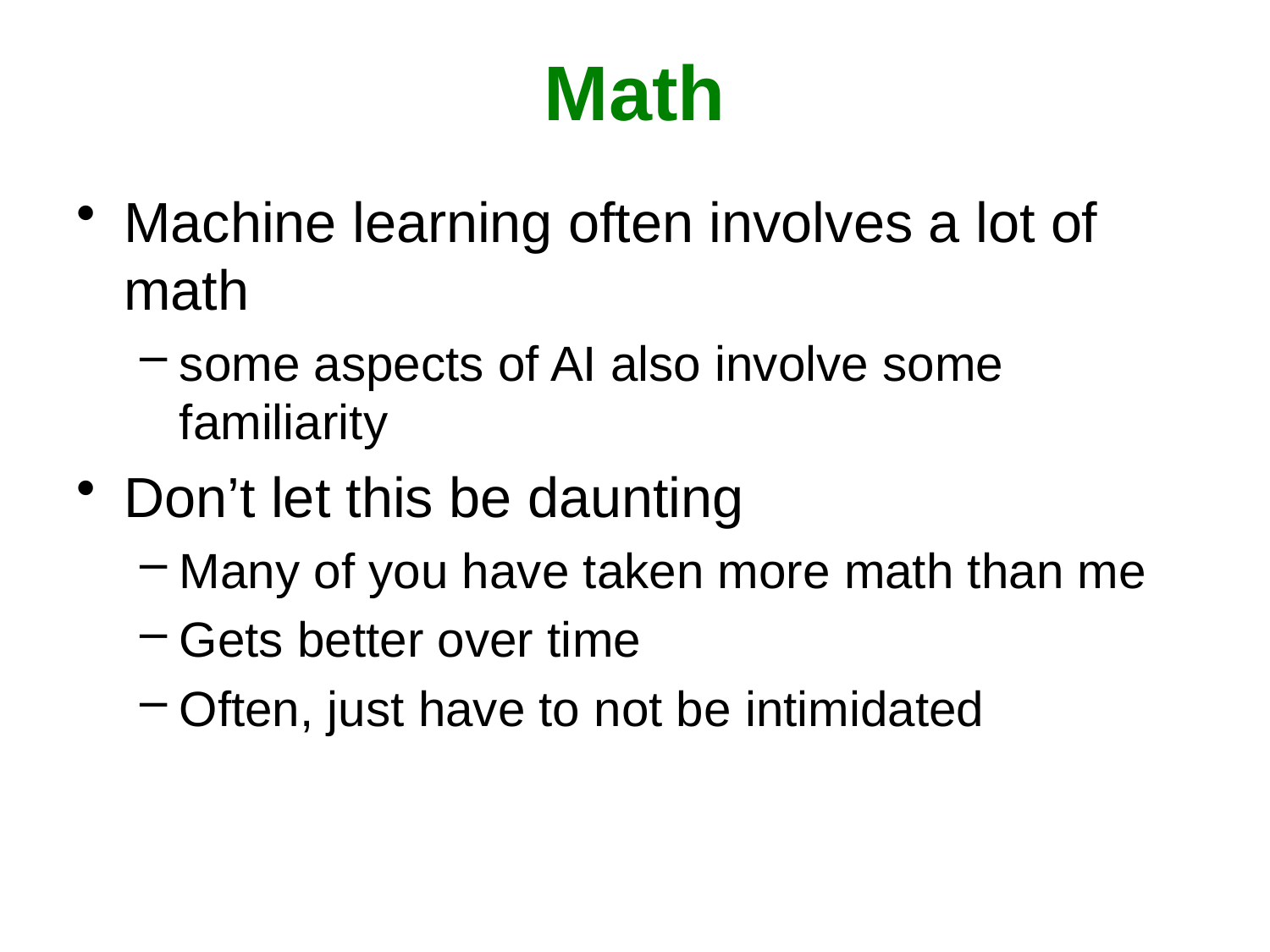

# Math
Machine learning often involves a lot of math
some aspects of AI also involve some familiarity
Don’t let this be daunting
Many of you have taken more math than me
Gets better over time
Often, just have to not be intimidated